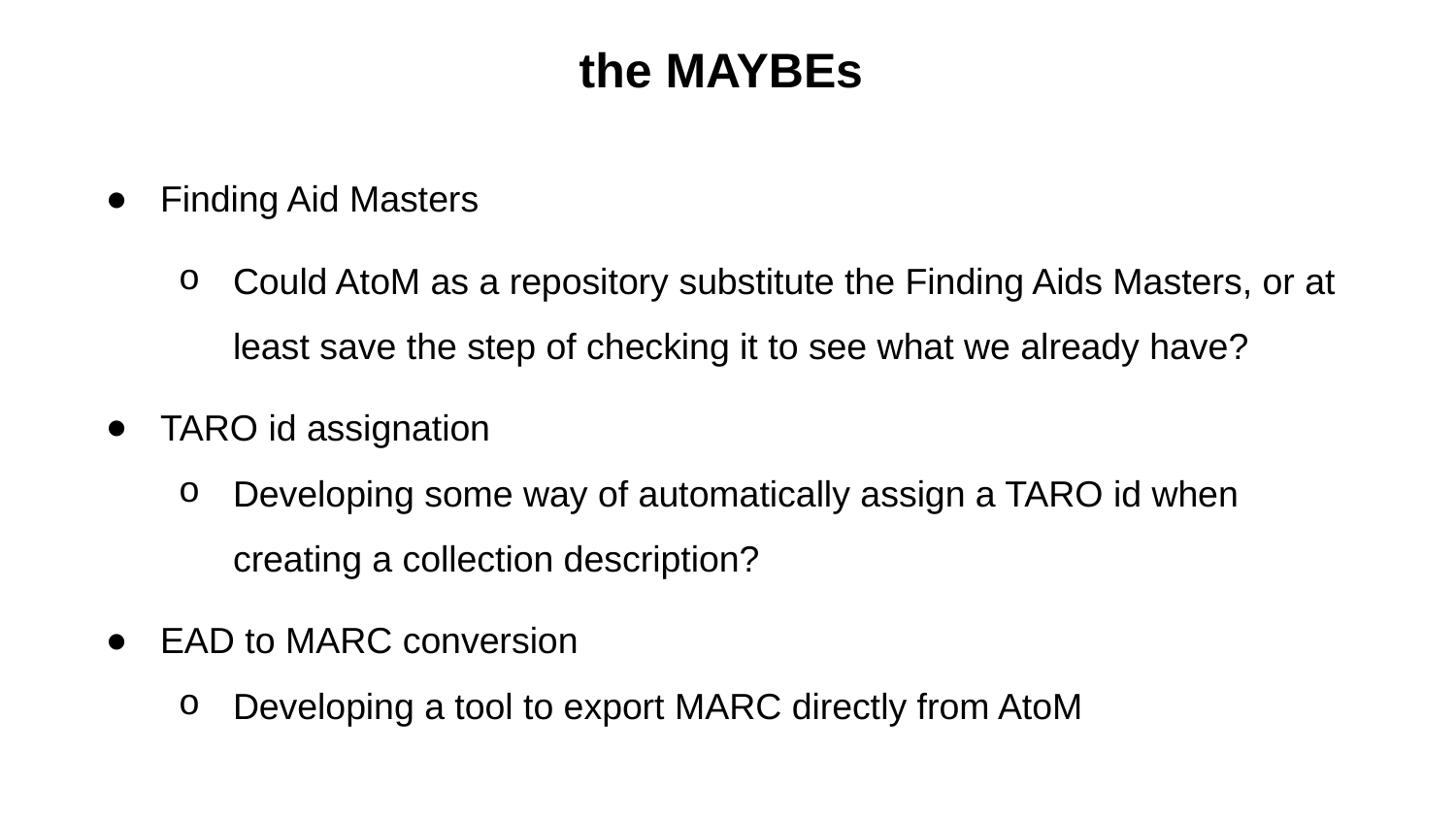

# the MAYBEs
Finding Aid Masters
Could AtoM as a repository substitute the Finding Aids Masters, or at least save the step of checking it to see what we already have?
TARO id assignation
Developing some way of automatically assign a TARO id when creating a collection description?
EAD to MARC conversion
Developing a tool to export MARC directly from AtoM